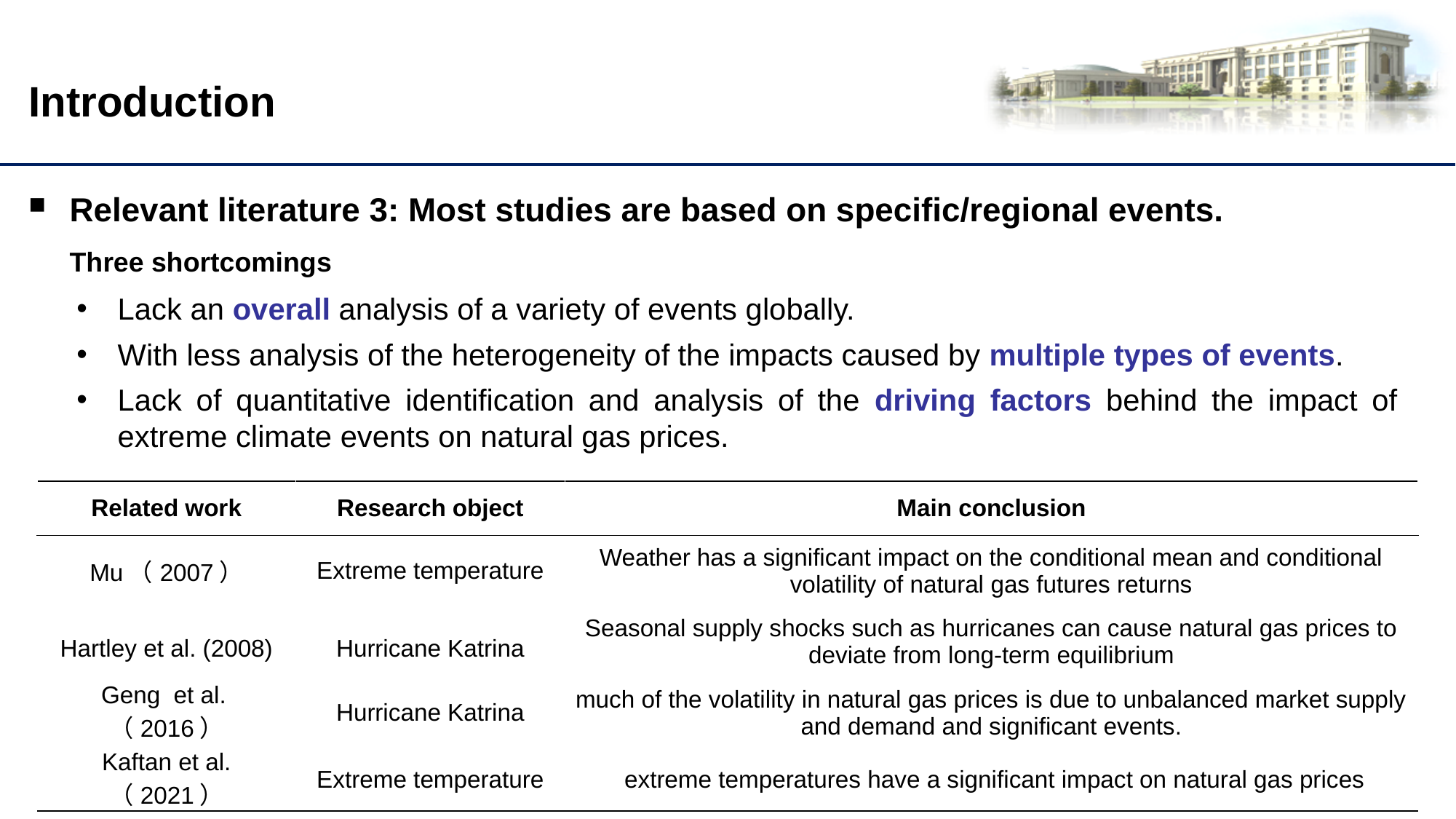

# Introduction
Relevant literature 3: Most studies are based on specific/regional events.
Three shortcomings
Lack an overall analysis of a variety of events globally.
With less analysis of the heterogeneity of the impacts caused by multiple types of events.
Lack of quantitative identification and analysis of the driving factors behind the impact of extreme climate events on natural gas prices.
| Related work | Research object | Main conclusion |
| --- | --- | --- |
| Mu（2007） | Extreme temperature | Weather has a significant impact on the conditional mean and conditional volatility of natural gas futures returns |
| Hartley et al. (2008) | Hurricane Katrina | Seasonal supply shocks such as hurricanes can cause natural gas prices to deviate from long-term equilibrium |
| Geng et al.（2016） | Hurricane Katrina | much of the volatility in natural gas prices is due to unbalanced market supply and demand and significant events. |
| Kaftan et al. （2021） | Extreme temperature | extreme temperatures have a significant impact on natural gas prices |
7